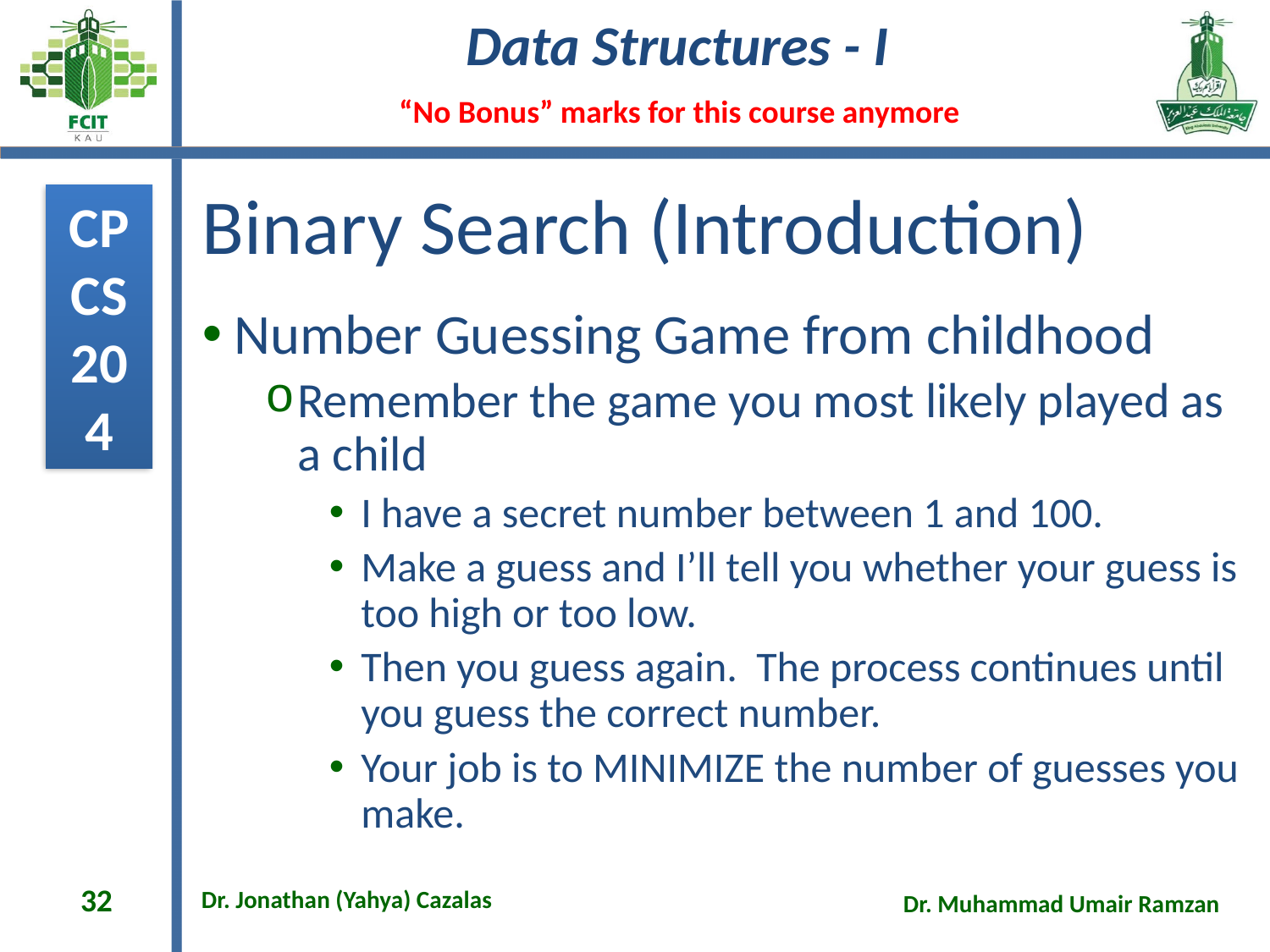

# Binary Search (Introduction)
Number Guessing Game from childhood
Remember the game you most likely played as a child
I have a secret number between 1 and 100.
Make a guess and I’ll tell you whether your guess is too high or too low.
Then you guess again.  The process continues until you guess the correct number.
Your job is to MINIMIZE the number of guesses you make.

32